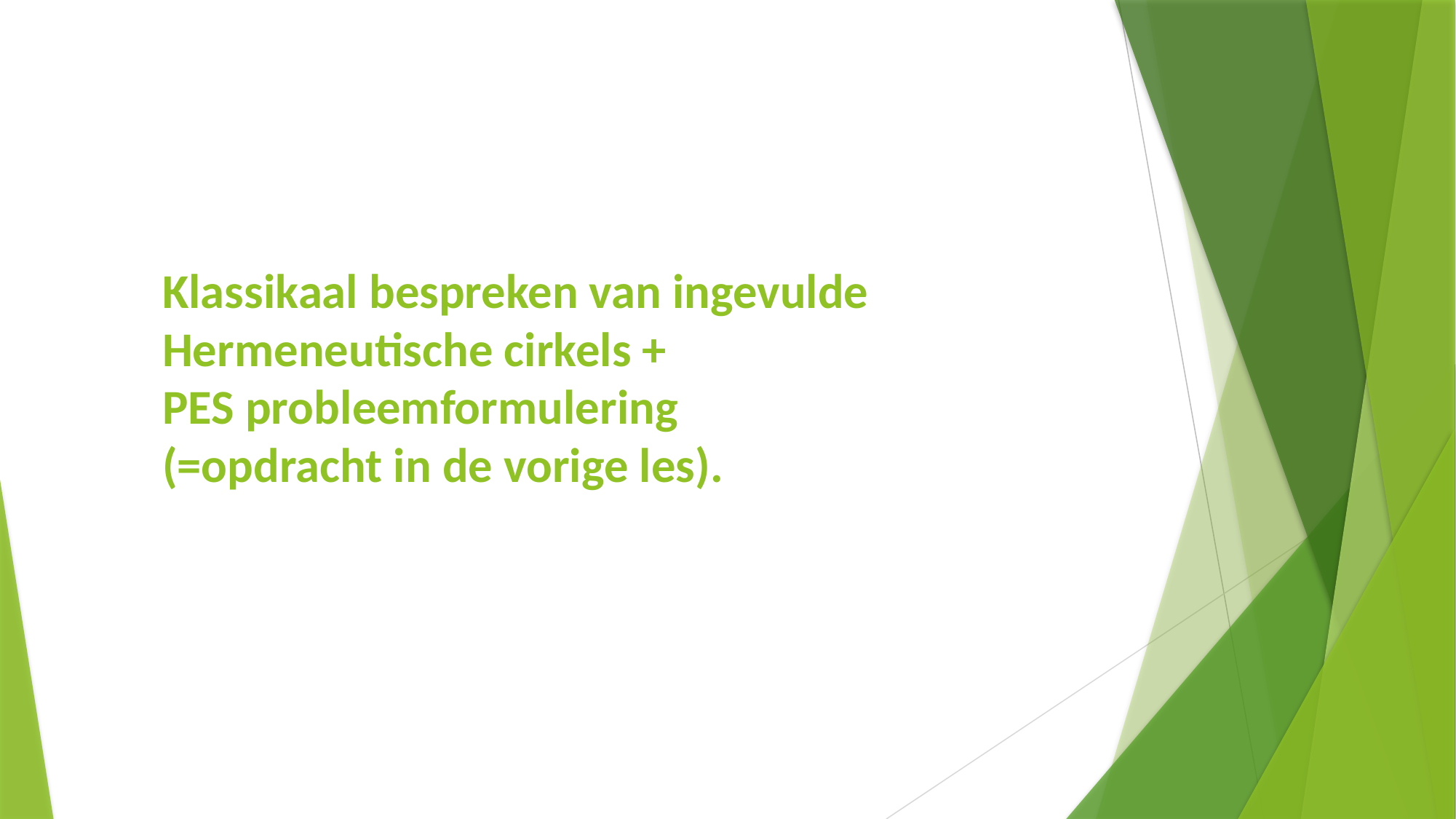

#
Klassikaal bespreken van ingevulde
Hermeneutische cirkels +
PES probleemformulering
(=opdracht in de vorige les).